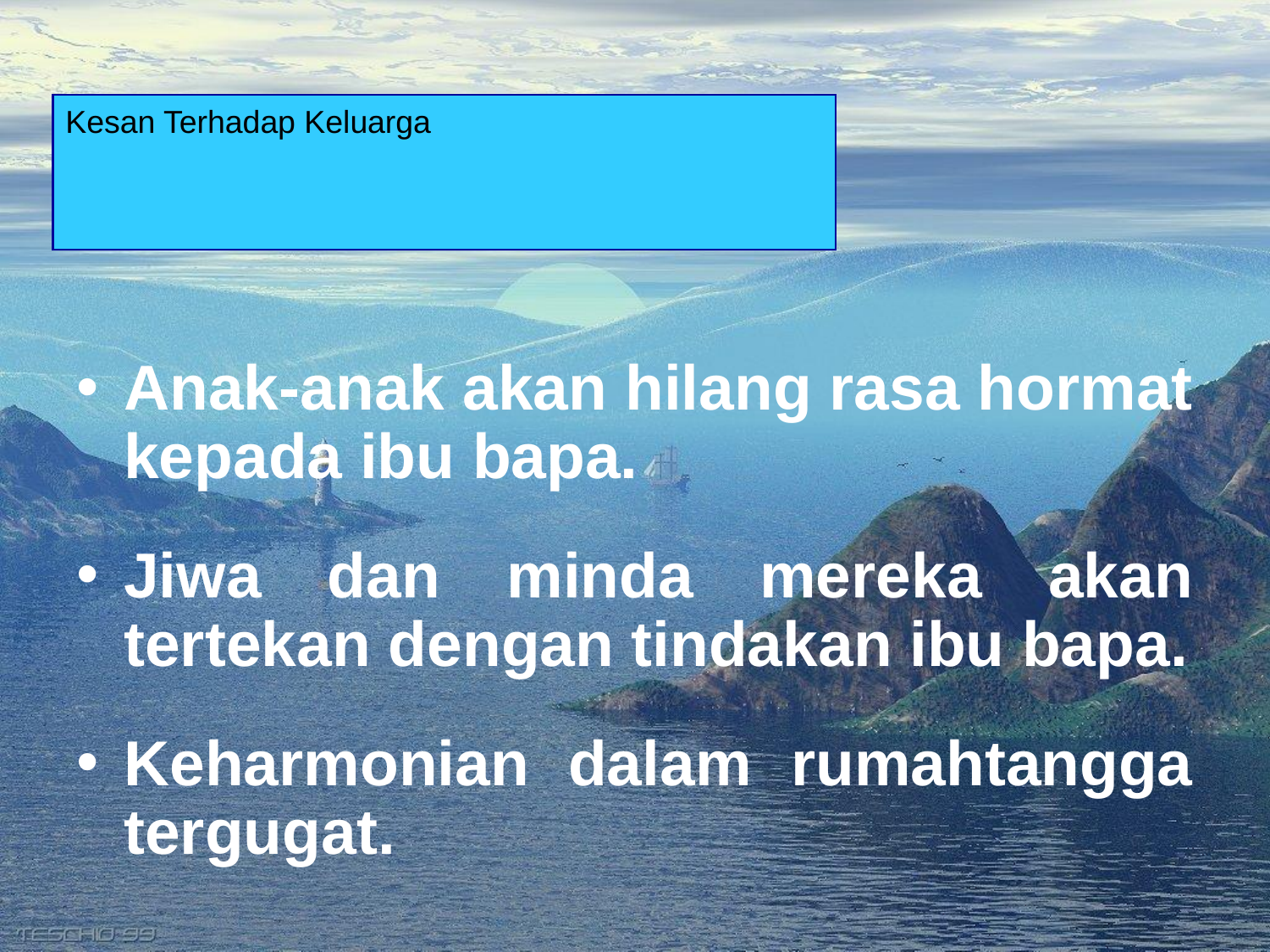

Kesan Terhadap Keluarga
Anak-anak akan hilang rasa hormat kepada ibu bapa.

Jiwa dan minda mereka akan tertekan dengan tindakan ibu bapa.

Keharmonian dalam rumahtangga tergugat.